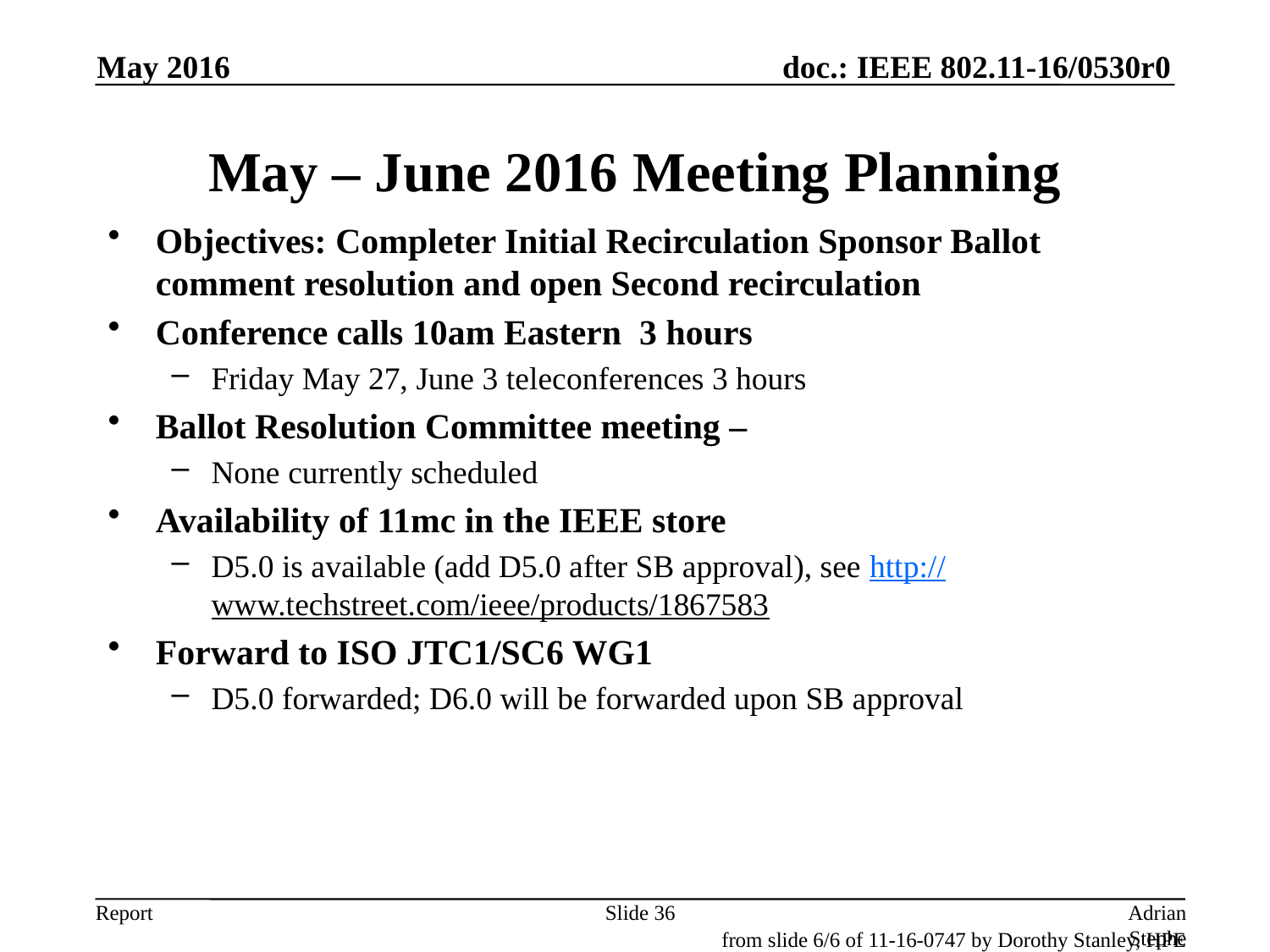

May 2016
# May – June 2016 Meeting Planning
Objectives: Completer Initial Recirculation Sponsor Ballot comment resolution and open Second recirculation
Conference calls 10am Eastern  3 hours
Friday May 27, June 3 teleconferences 3 hours
Ballot Resolution Committee meeting –
None currently scheduled
Availability of 11mc in the IEEE store
D5.0 is available (add D5.0 after SB approval), see http://www.techstreet.com/ieee/products/1867583
Forward to ISO JTC1/SC6 WG1
D5.0 forwarded; D6.0 will be forwarded upon SB approval
Slide 36
Adrian Stephens, Intel Corporation
from slide 6/6 of 11-16-0747 by Dorothy Stanley, HPE